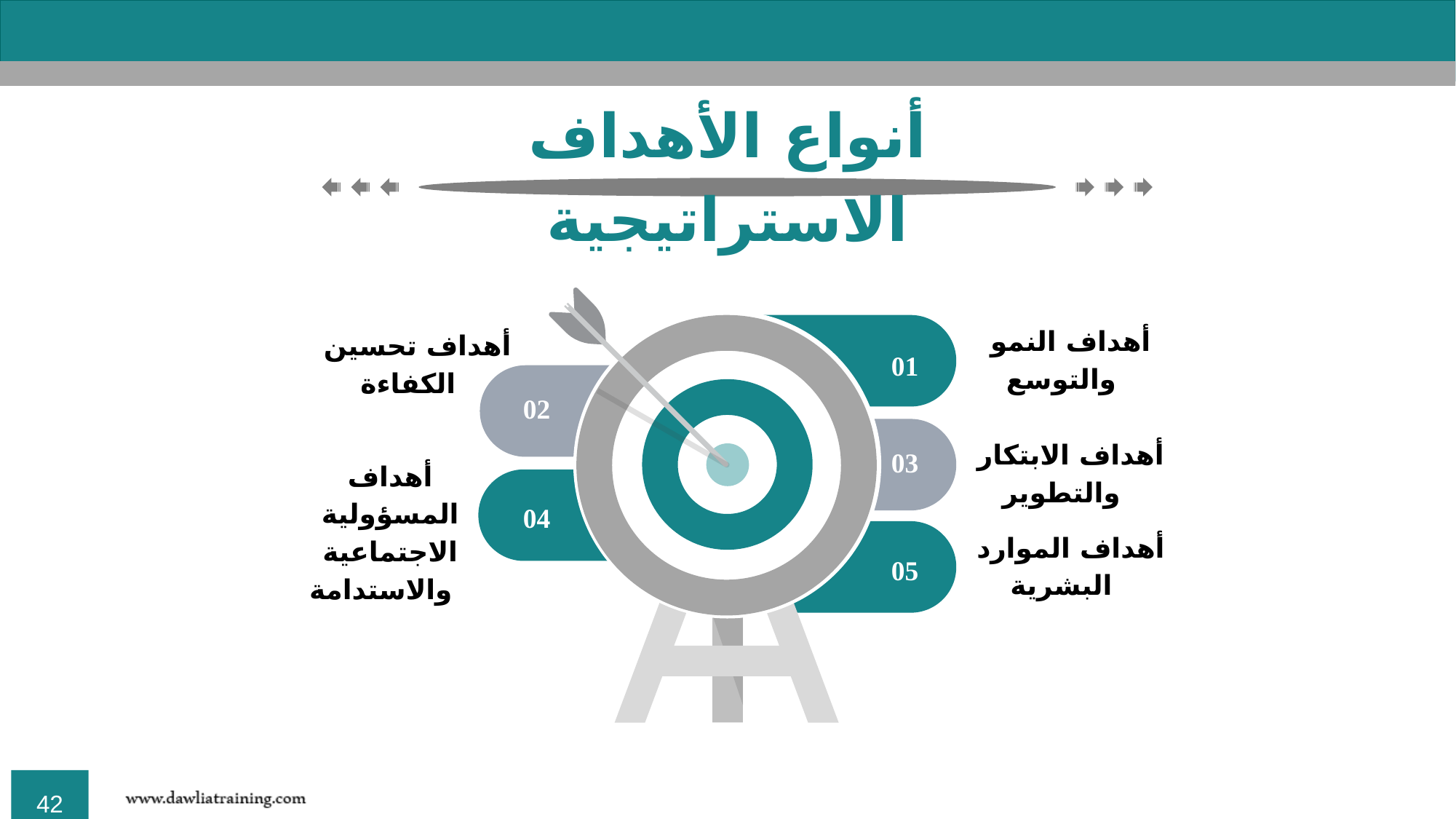

أنواع الأهداف الاستراتيجية

أهداف النمو والتوسع

01
أهداف تحسين الكفاءة

02

أهداف الابتكار والتطوير
03
أهداف المسؤولية الاجتماعية والاستدامة

04
أهداف الموارد البشرية

05